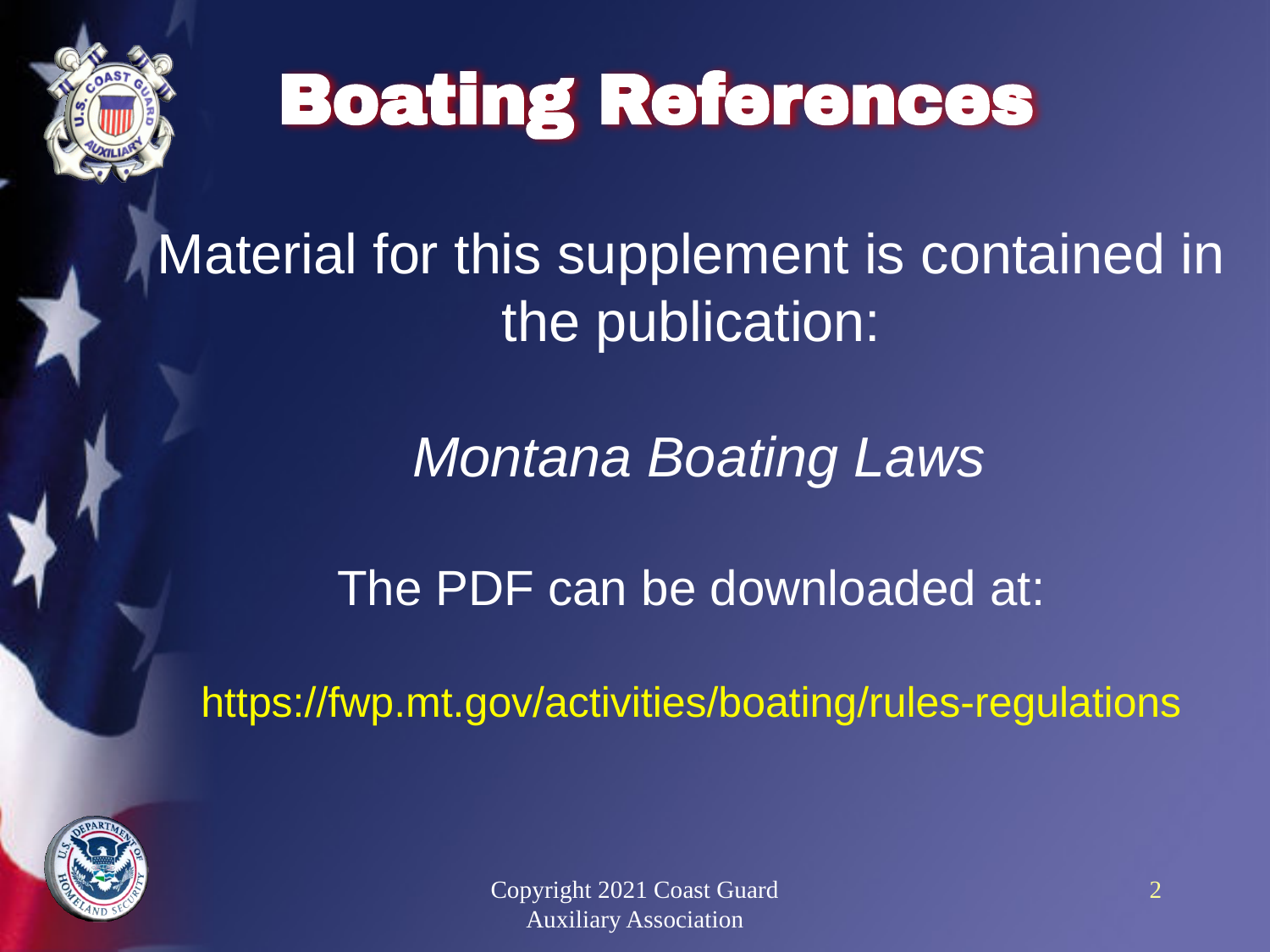

# Boating References

Material for this supplement is contained in the publication:

 Montana Boating Laws

The PDF can be downloaded at:

https://fwp.mt.gov/activities/boating/rules-regulations
Copyright 2021 Coast Guard Auxiliary Association
2